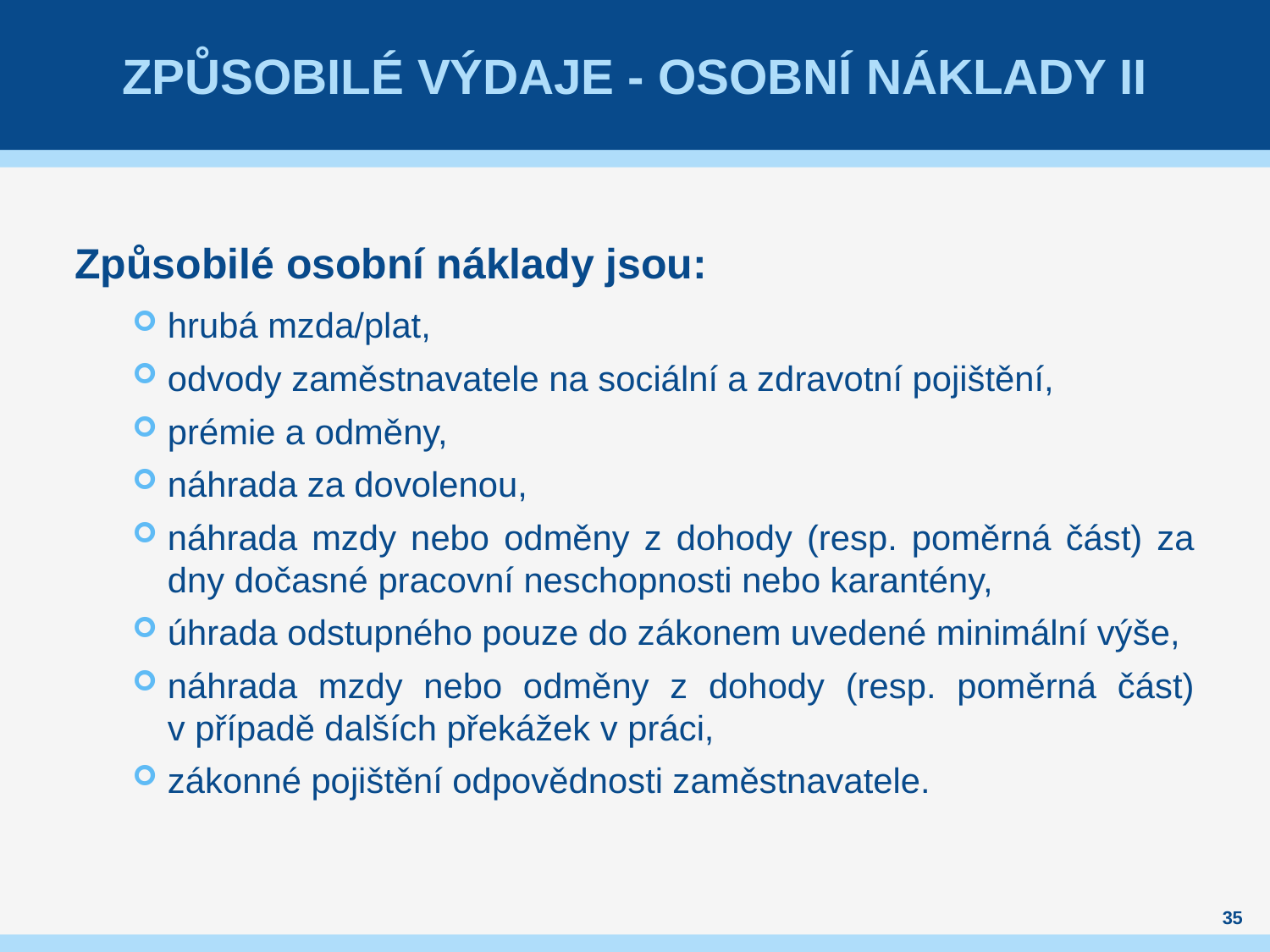

# Způsobilé výdaje - osobní náklady II
Způsobilé osobní náklady jsou:
hrubá mzda/plat,
odvody zaměstnavatele na sociální a zdravotní pojištění,
prémie a odměny,
náhrada za dovolenou,
náhrada mzdy nebo odměny z dohody (resp. poměrná část) za dny dočasné pracovní neschopnosti nebo karantény,
úhrada odstupného pouze do zákonem uvedené minimální výše,
náhrada mzdy nebo odměny z dohody (resp. poměrná část) v případě dalších překážek v práci,
zákonné pojištění odpovědnosti zaměstnavatele.

35